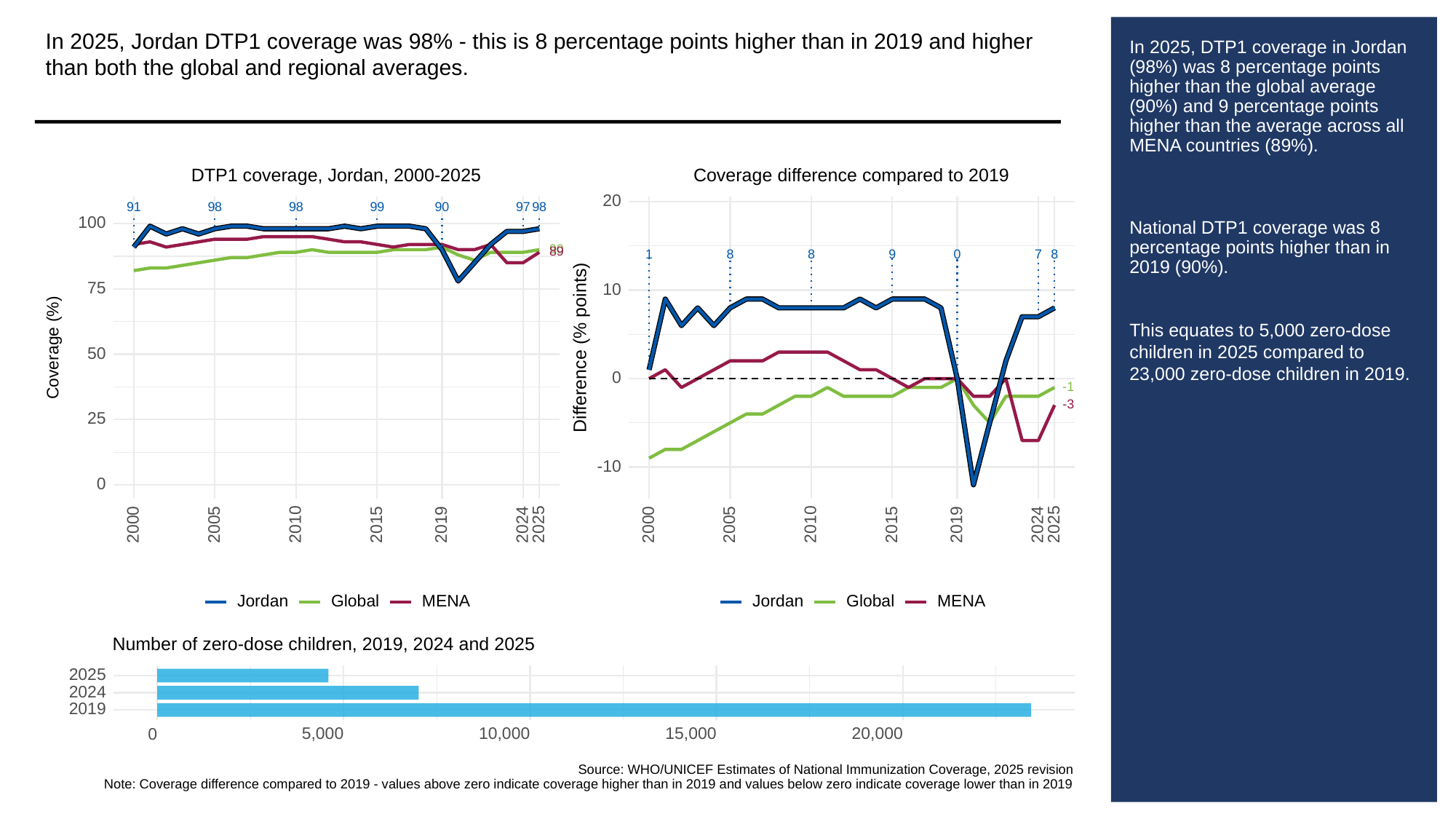

In 2025, Jordan DTP1 coverage was 98% - this is 8 percentage points higher than in 2019 and higher than both the global and regional averages.
# In 2025, DTP1 coverage in Jordan (98%) was 8 percentage points higher than the global average (90%) and 9 percentage points higher than the average across all MENA countries (89%).

National DTP1 coverage was 8 percentage points higher than in 2019 (90%).

This equates to 5,000 zero-dose children in 2025 compared to 23,000 zero-dose children in 2019.

Coverage difference compared to 2019
DTP1 coverage, Jordan, 2000-2025
20

91
98
98
99
90
97
98
100

90

89
8
8
9
0
8
1
7

75
10

Difference (% points)
Coverage (%)
50

0

-1

-3
25

-10

0

2000
2005
2010
2015
2019
2024
2025
2000
2005
2010
2015
2019
2024
2025
Global
Global
Jordan
Jordan
MENA
MENA

Number of zero-dose children, 2019, 2024 and 2025

2025

2024

2019

5,000
10,000
15,000
20,000
0
Source: WHO/UNICEF Estimates of National Immunization Coverage, 2025 revision
Note: Coverage difference compared to 2019 - values above zero indicate coverage higher than in 2019 and values below zero indicate coverage lower than in 2019